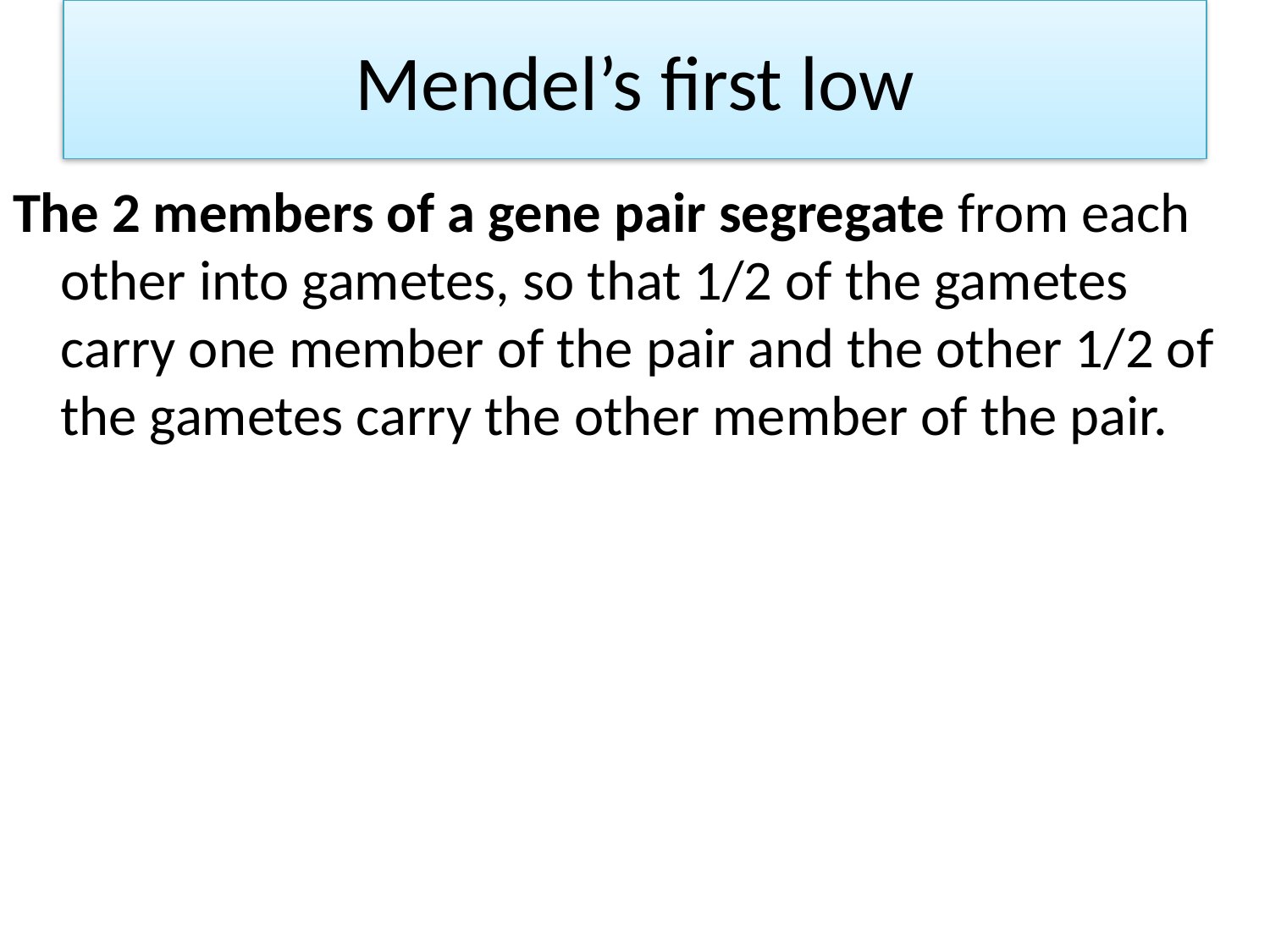

# Mendel’s first low
The 2 members of a gene pair segregate from each other into gametes, so that 1/2 of the gametes carry one member of the pair and the other 1/2 of the gametes carry the other member of the pair.